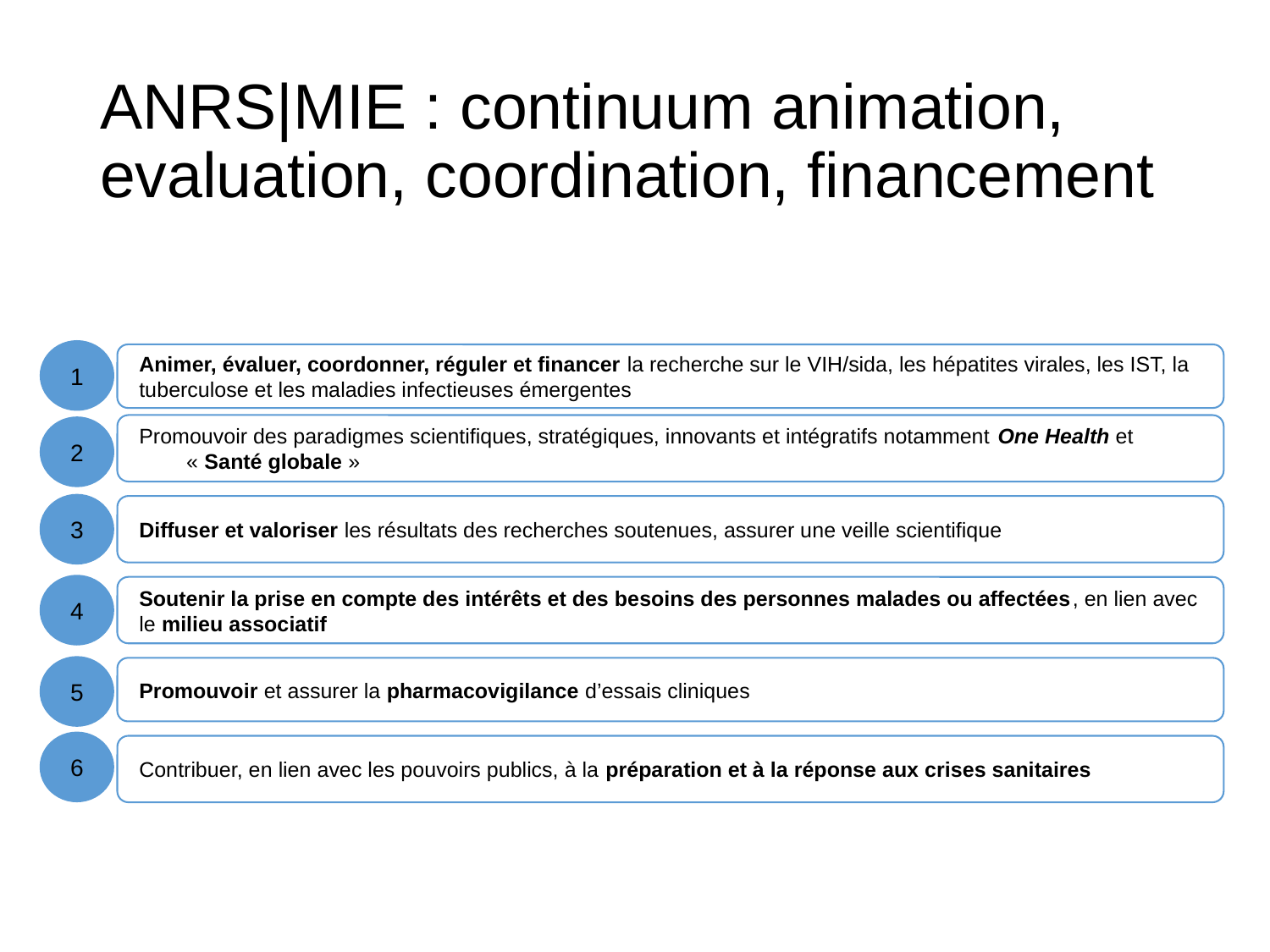

# ANRS|MIE : continuum animation, evaluation, coordination, financement
1
Animer, évaluer, coordonner, réguler et financer la recherche sur le VIH/sida, les hépatites virales, les IST, la tuberculose et les maladies infectieuses émergentes
Promouvoir des paradigmes scientifiques, stratégiques, innovants et intégratifs notamment One Health et                     « Santé globale »
2
3
Diffuser et valoriser les résultats des recherches soutenues, assurer une veille scientifique
4
Soutenir la prise en compte des intérêts et des besoins des personnes malades ou affectées, en lien avec le milieu associatif
5
Promouvoir et assurer la pharmacovigilance d’essais cliniques
6
Contribuer, en lien avec les pouvoirs publics, à la préparation et à la réponse aux crises sanitaires